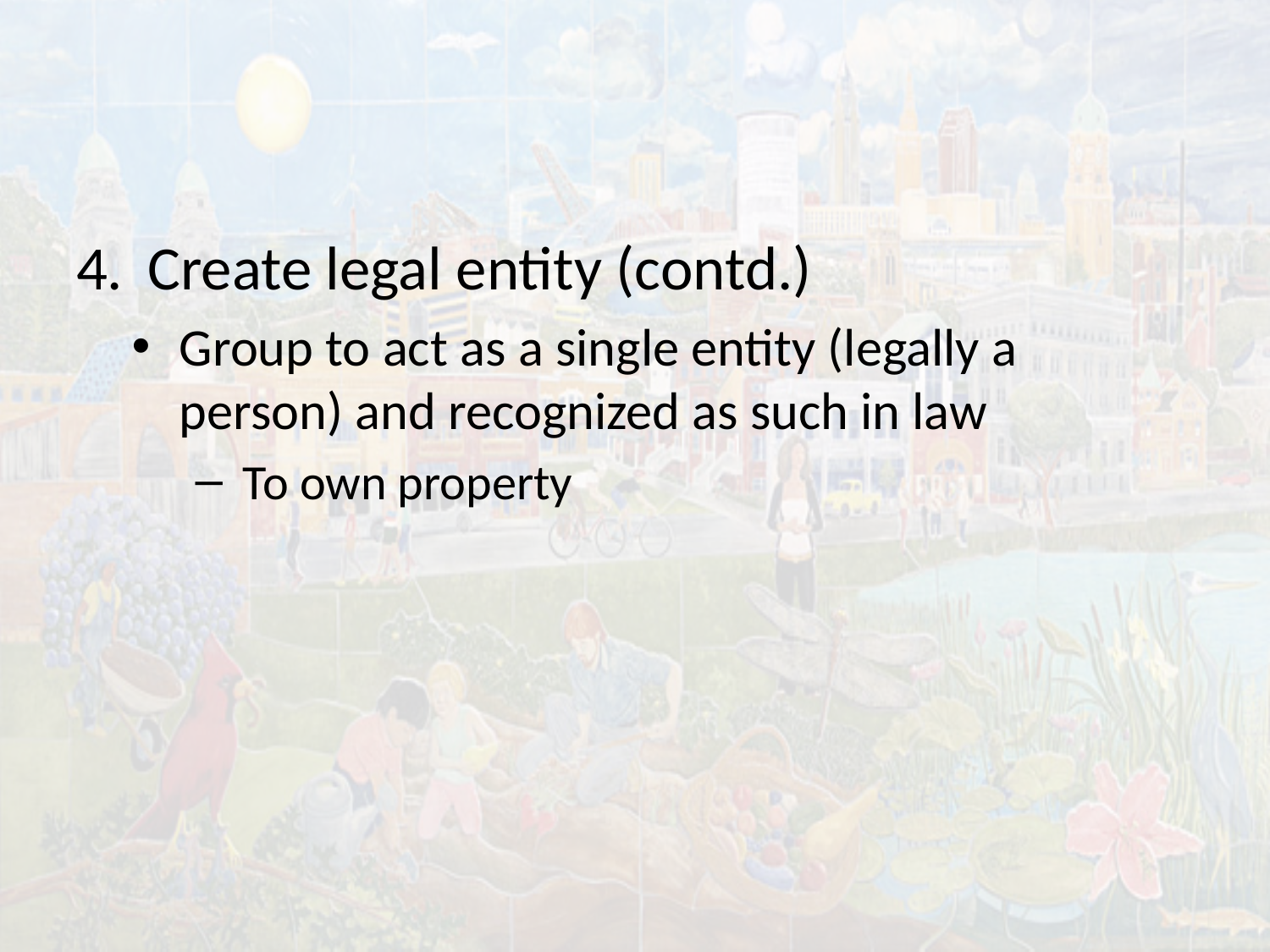

#
Create legal entity (contd.)
Group to act as a single entity (legally a person) and recognized as such in law
To own property